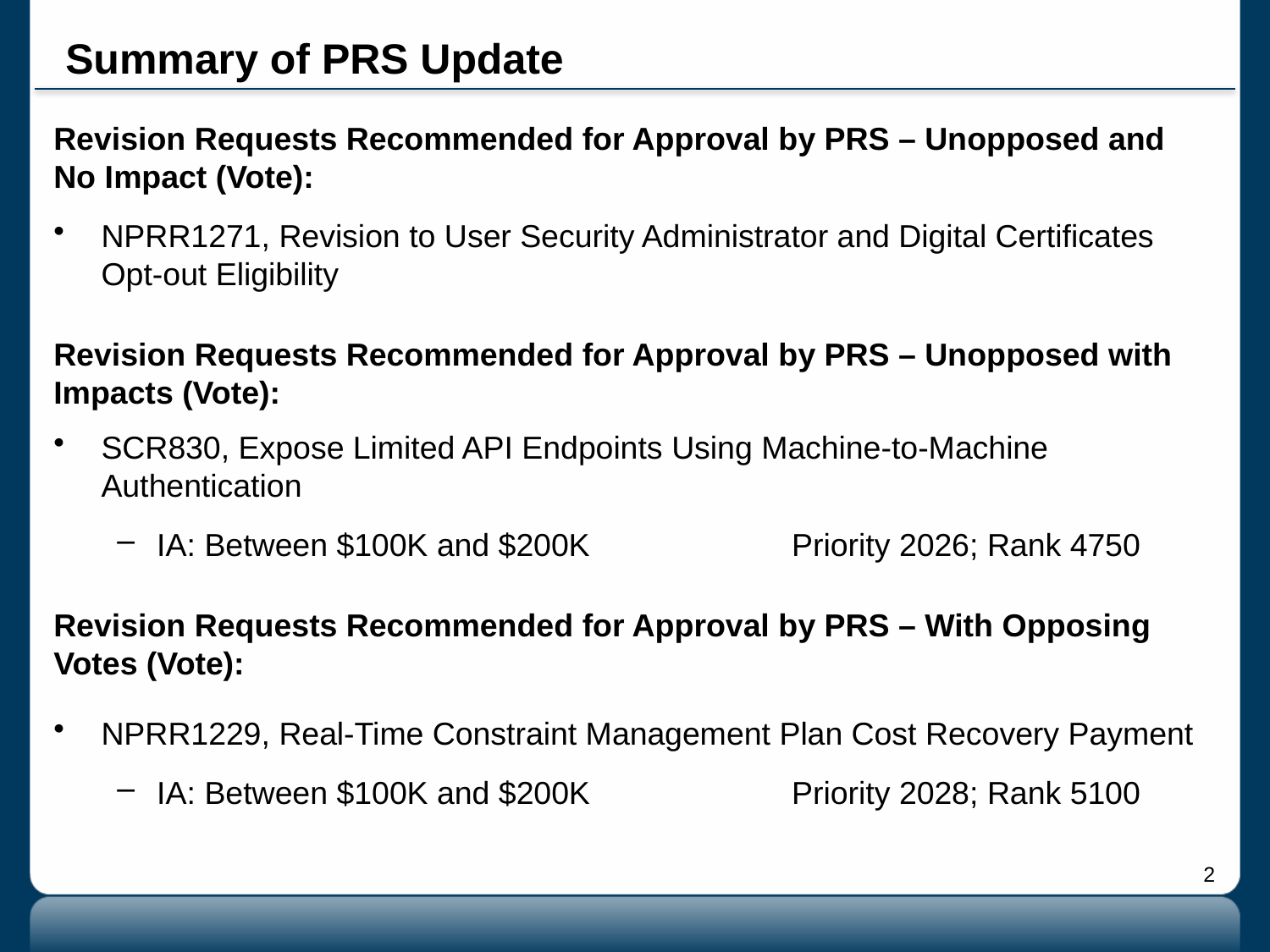

# Summary of PRS Update
Revision Requests Recommended for Approval by PRS – Unopposed and No Impact (Vote):
NPRR1271, Revision to User Security Administrator and Digital Certificates Opt-out Eligibility
Revision Requests Recommended for Approval by PRS – Unopposed with Impacts (Vote):
SCR830, Expose Limited API Endpoints Using Machine-to-Machine Authentication
IA: Between $100K and $200K		Priority 2026; Rank 4750
Revision Requests Recommended for Approval by PRS – With Opposing Votes (Vote):
NPRR1229, Real-Time Constraint Management Plan Cost Recovery Payment
IA: Between $100K and $200K		Priority 2028; Rank 5100